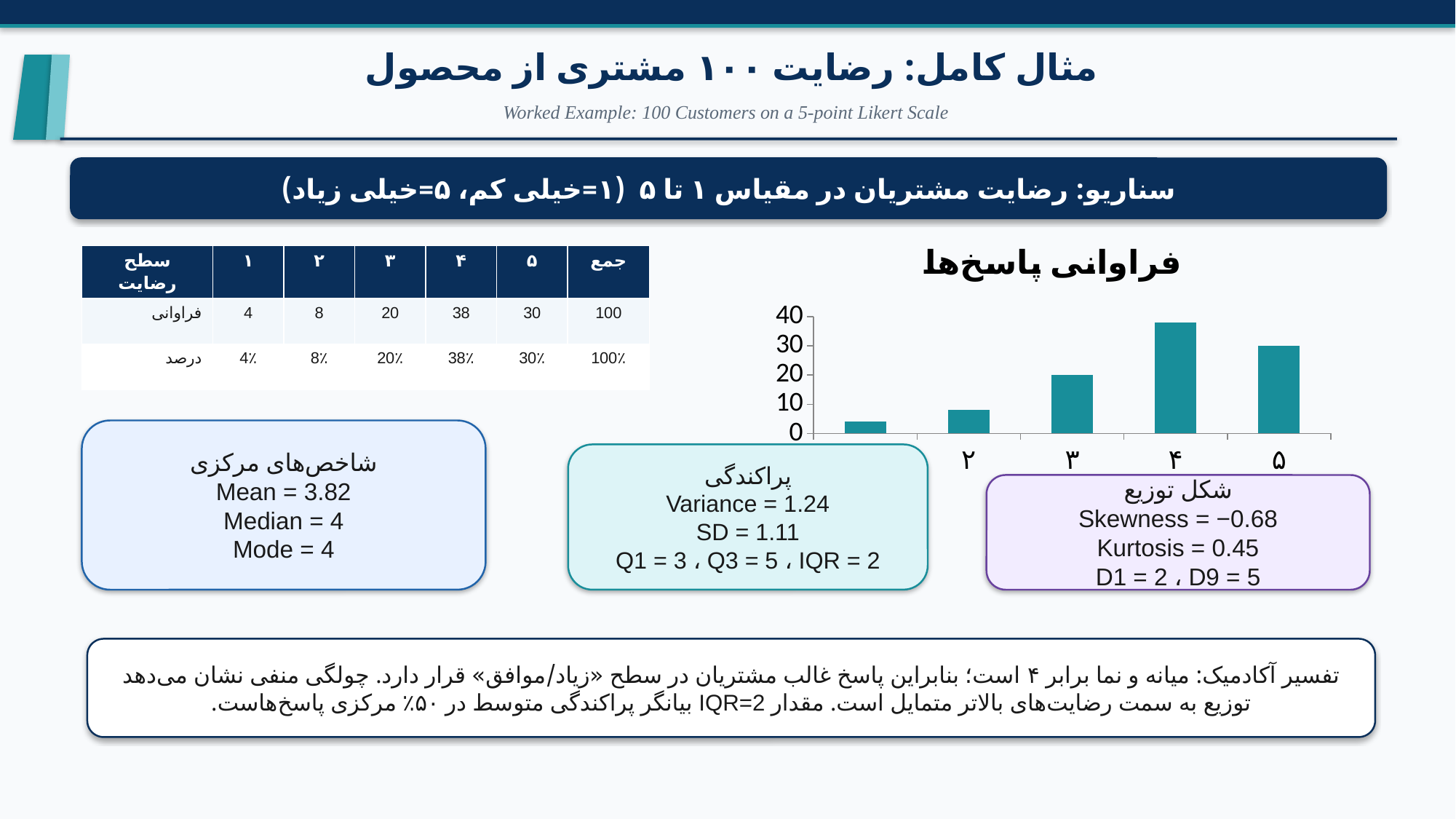

مثال کامل: رضایت ۱۰۰ مشتری از محصول

Worked Example: 100 Customers on a 5-point Likert Scale

سناریو: رضایت مشتریان در مقیاس ۱ تا ۵  (۱=خیلی کم، ۵=خیلی زیاد)

### Chart: فراوانی پاسخ‌ها

| Category | فراوانی |
|---|---|
| ۱ | 4.0 |
| ۲ | 8.0 |
| ۳ | 20.0 |
| ۴ | 38.0 |
| ۵ | 30.0 |
| سطح رضایت | ۱ | ۲ | ۳ | ۴ | ۵ | جمع |
| --- | --- | --- | --- | --- | --- | --- |
| فراوانی | 4 | 8 | 20 | 38 | 30 | 100 |
| درصد | 4٪ | 8٪ | 20٪ | 38٪ | 30٪ | 100٪ |
شاخص‌های مرکزی
Mean = 3.82
Median = 4
Mode = 4
پراکندگی
Variance = 1.24
SD = 1.11
Q1 = 3 ، Q3 = 5 ، IQR = 2
شکل توزیع
Skewness = −0.68
Kurtosis = 0.45
D1 = 2 ، D9 = 5
تفسیر آکادمیک: میانه و نما برابر ۴ است؛ بنابراین پاسخ غالب مشتریان در سطح «زیاد/موافق» قرار دارد. چولگی منفی نشان می‌دهد توزیع به سمت رضایت‌های بالاتر متمایل است. مقدار IQR=2 بیانگر پراکندگی متوسط در ۵۰٪ مرکزی پاسخ‌هاست.